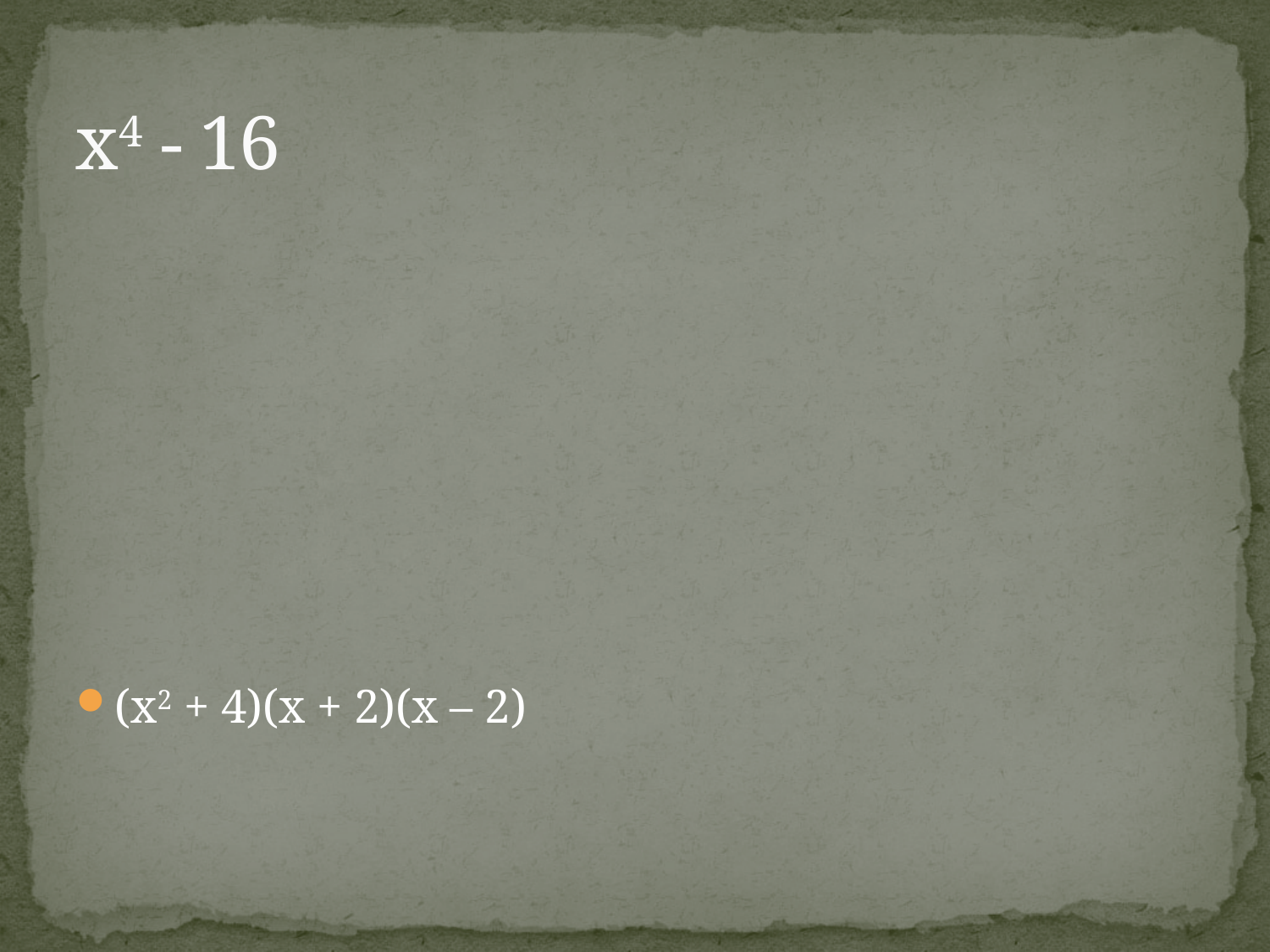

# x4 - 16

(x2 + 4)(x + 2)(x – 2)